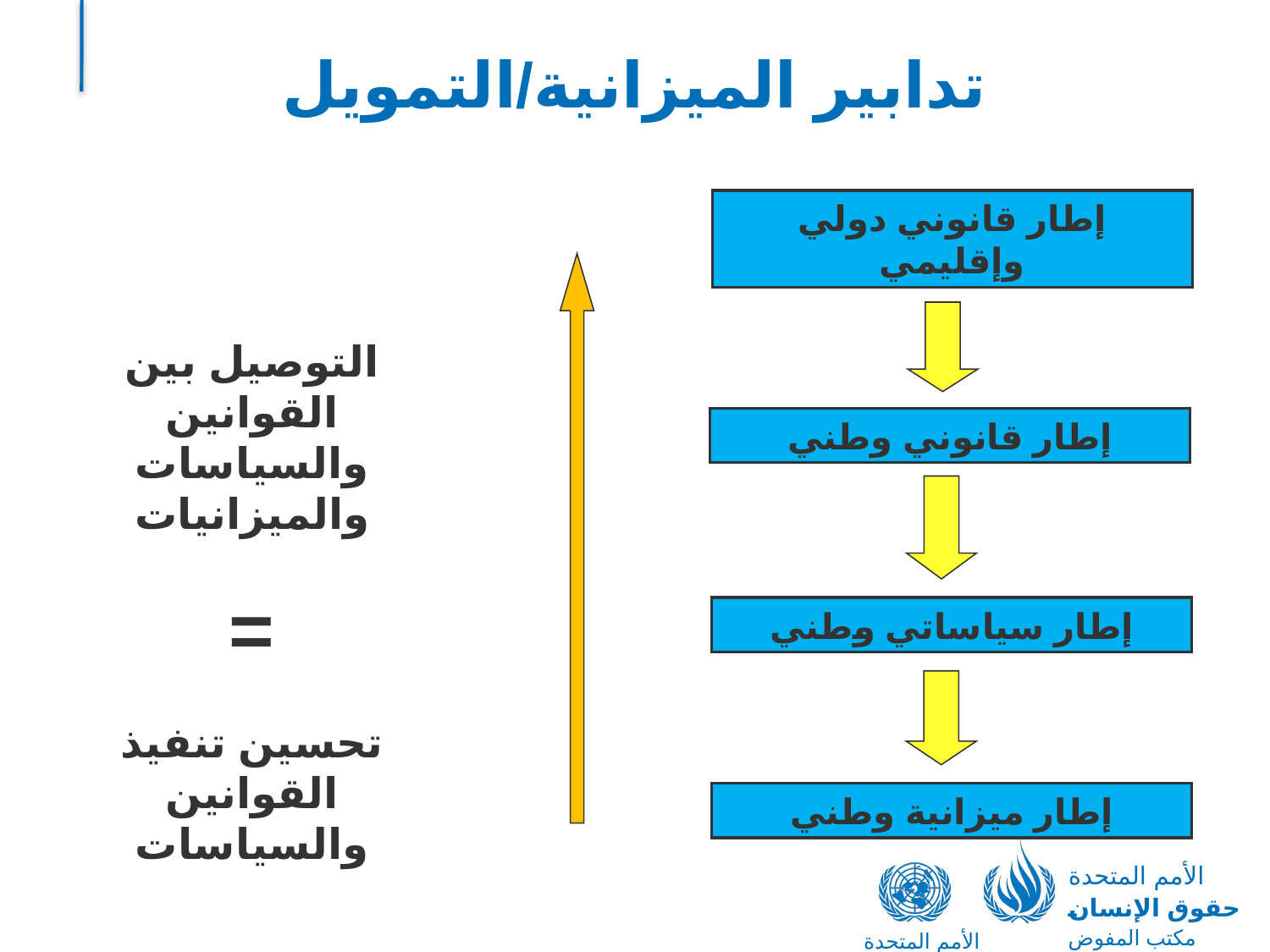

تدابير الميزانية/التمويل
إطار قانوني دولي
وإقليمي

التوصيل بين القوانين والسياسات والميزانيات

=

تحسين تنفيذ القوانين والسياسات
إطار قانوني وطني

إطار سياساتي وطني

إطار ميزانية وطني
الأمم المتحدة
حقوق الإنسان
مكتب المفوض السامي
الأمم المتحدة